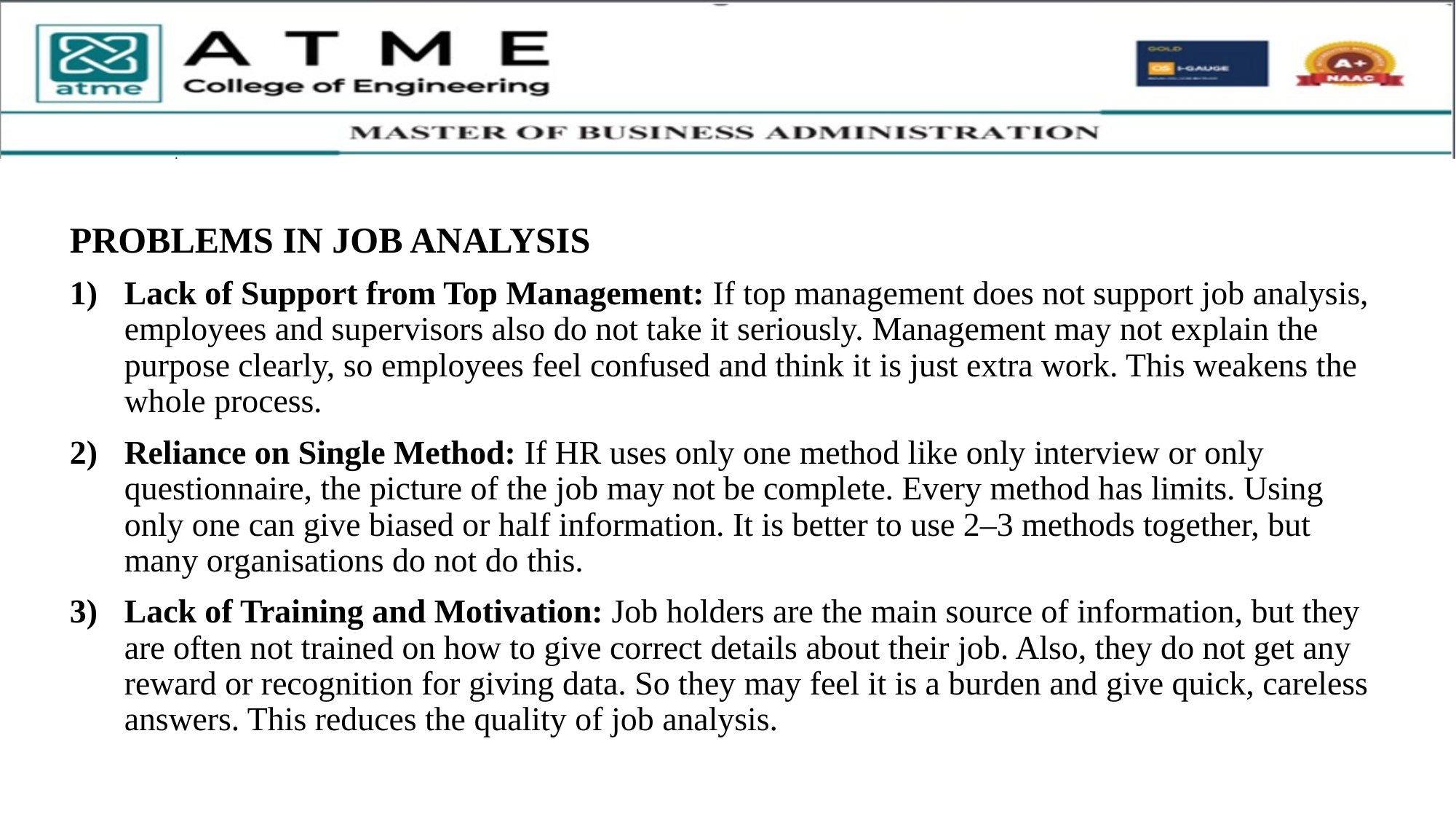

PROBLEMS IN JOB ANALYSIS
Lack of Support from Top Management: If top management does not support job analysis, employees and supervisors also do not take it seriously. Management may not explain the purpose clearly, so employees feel confused and think it is just extra work. This weakens the whole process.
Reliance on Single Method: If HR uses only one method like only interview or only questionnaire, the picture of the job may not be complete. Every method has limits. Using only one can give biased or half information. It is better to use 2–3 methods together, but many organisations do not do this.
Lack of Training and Motivation: Job holders are the main source of information, but they are often not trained on how to give correct details about their job. Also, they do not get any reward or recognition for giving data. So they may feel it is a burden and give quick, careless answers. This reduces the quality of job analysis.